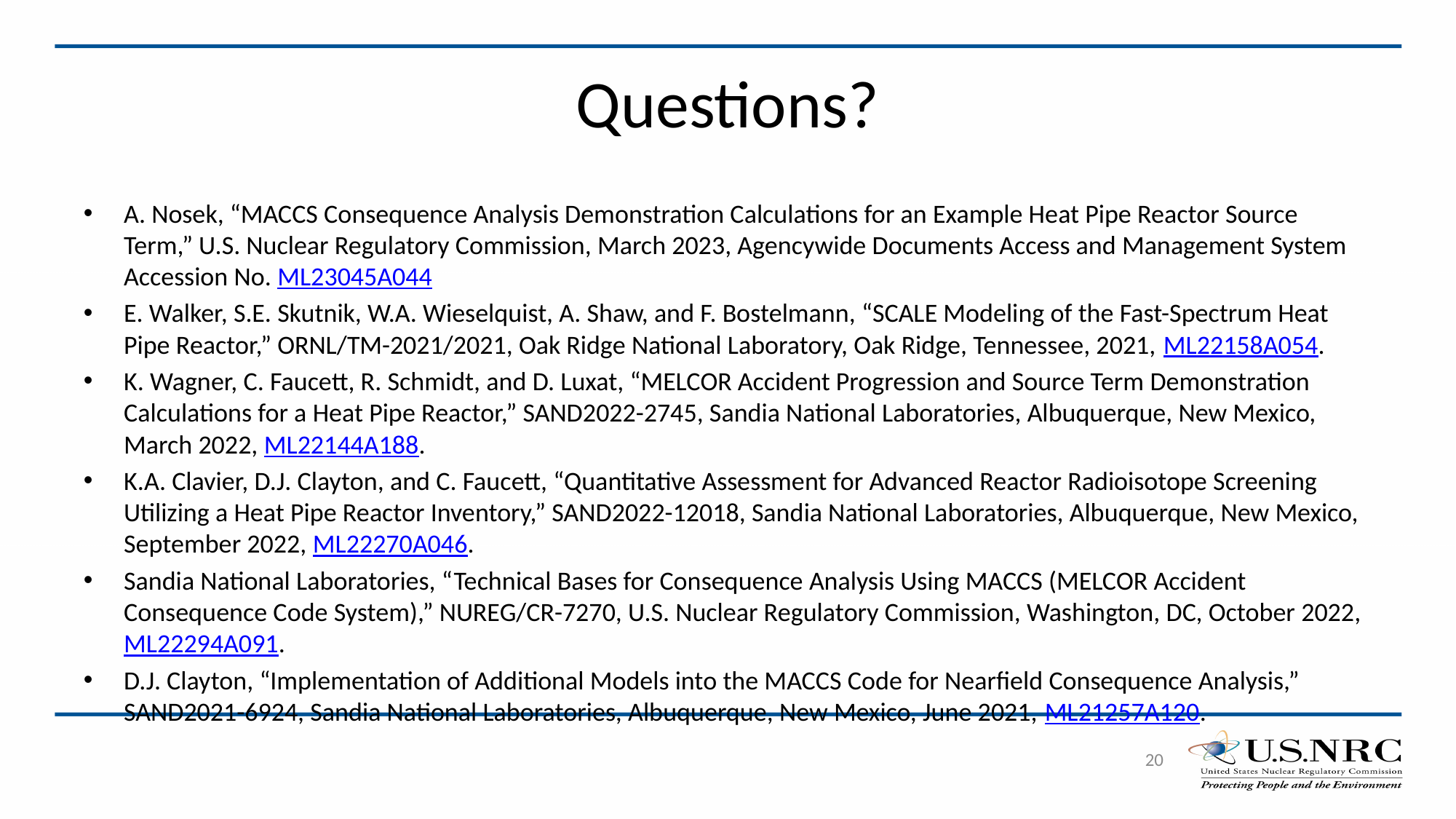

# Questions?
A. Nosek, “MACCS Consequence Analysis Demonstration Calculations for an Example Heat Pipe Reactor Source Term,” U.S. Nuclear Regulatory Commission, March 2023, Agencywide Documents Access and Management System Accession No. ML23045A044
E. Walker, S.E. Skutnik, W.A. Wieselquist, A. Shaw, and F. Bostelmann, “SCALE Modeling of the Fast-Spectrum Heat Pipe Reactor,” ORNL/TM-2021/2021, Oak Ridge National Laboratory, Oak Ridge, Tennessee, 2021, ML22158A054.
K. Wagner, C. Faucett, R. Schmidt, and D. Luxat, “MELCOR Accident Progression and Source Term Demonstration Calculations for a Heat Pipe Reactor,” SAND2022-2745, Sandia National Laboratories, Albuquerque, New Mexico, March 2022, ML22144A188.
K.A. Clavier, D.J. Clayton, and C. Faucett, “Quantitative Assessment for Advanced Reactor Radioisotope Screening Utilizing a Heat Pipe Reactor Inventory,” SAND2022-12018, Sandia National Laboratories, Albuquerque, New Mexico, September 2022, ML22270A046.
Sandia National Laboratories, “Technical Bases for Consequence Analysis Using MACCS (MELCOR Accident Consequence Code System),” NUREG/CR-7270, U.S. Nuclear Regulatory Commission, Washington, DC, October 2022, ML22294A091.
D.J. Clayton, “Implementation of Additional Models into the MACCS Code for Nearfield Consequence Analysis,” SAND2021-6924, Sandia National Laboratories, Albuquerque, New Mexico, June 2021, ML21257A120.
20